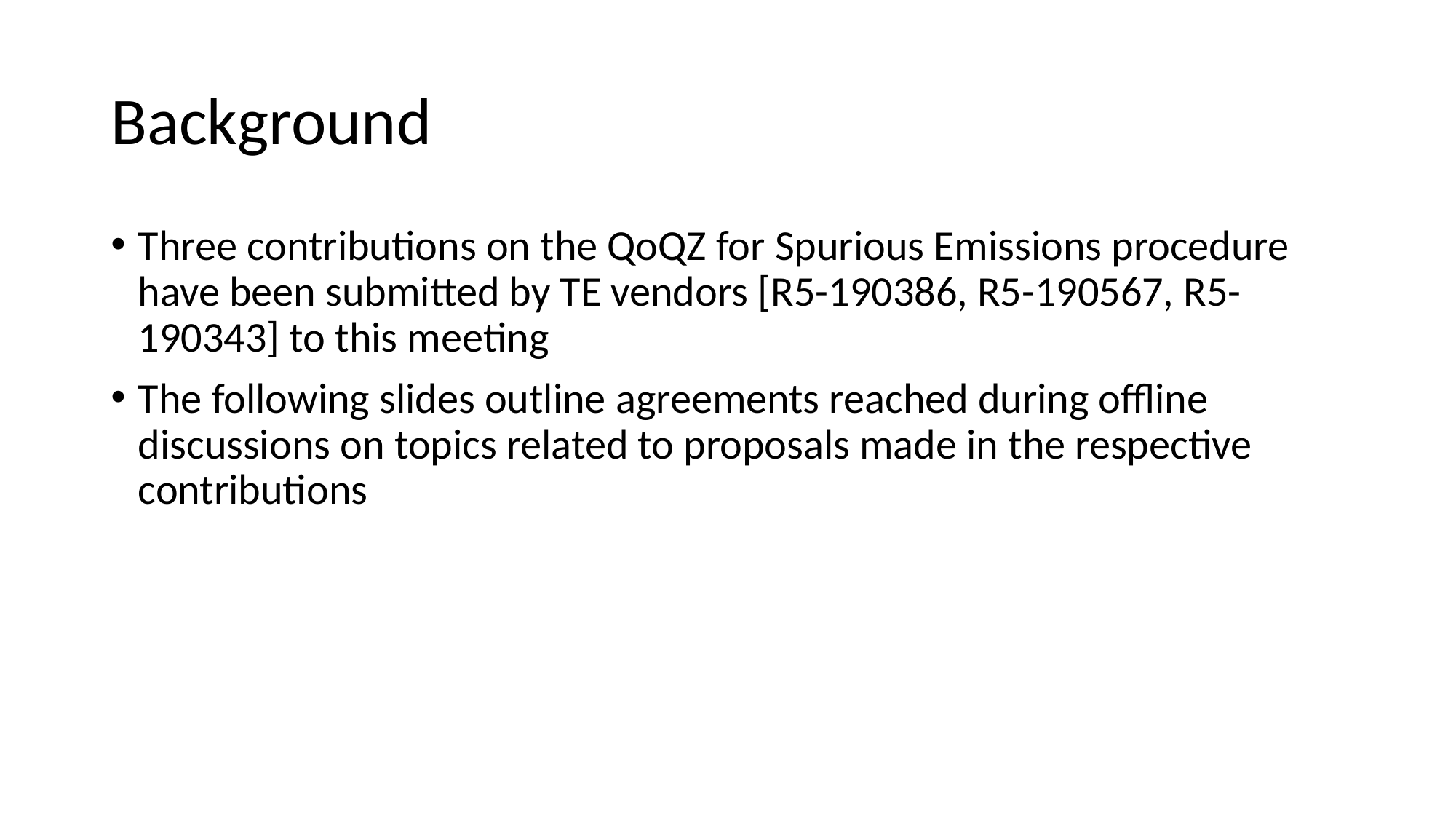

# Background
Three contributions on the QoQZ for Spurious Emissions procedure have been submitted by TE vendors [R5-190386, R5-190567, R5-190343] to this meeting
The following slides outline agreements reached during offline discussions on topics related to proposals made in the respective contributions